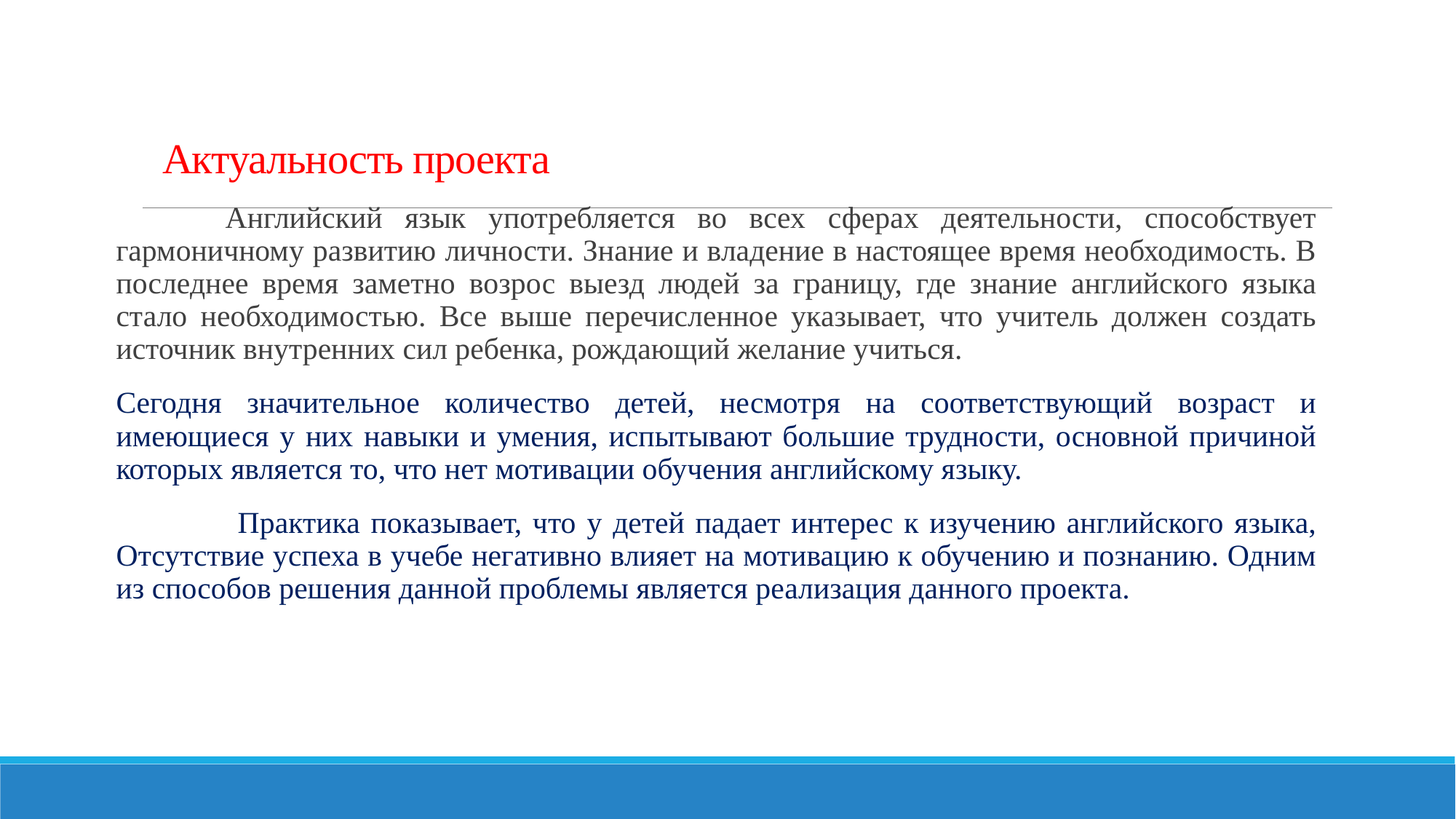

# Актуальность проекта
	Английский язык употребляется во всех сферах деятельности, способствует гармоничному развитию личности. Знание и владение в настоящее время необходимость. В последнее время заметно возрос выезд людей за границу, где знание английского языка стало необходимостью. Все выше перечисленное указывает, что учитель должен создать источник внутренних сил ребенка, рождающий желание учиться.
Сегодня значительное количество детей, несмотря на соответствующий возраст и имеющиеся у них навыки и умения, испытывают большие трудности, основной причиной которых является то, что нет мотивации обучения английскому языку.
    	Практика показывает, что у детей падает интерес к изучению английского языка, Отсутствие успеха в учебе негативно влияет на мотивацию к обучению и познанию. Одним из способов решения данной проблемы является реализация данного проекта.